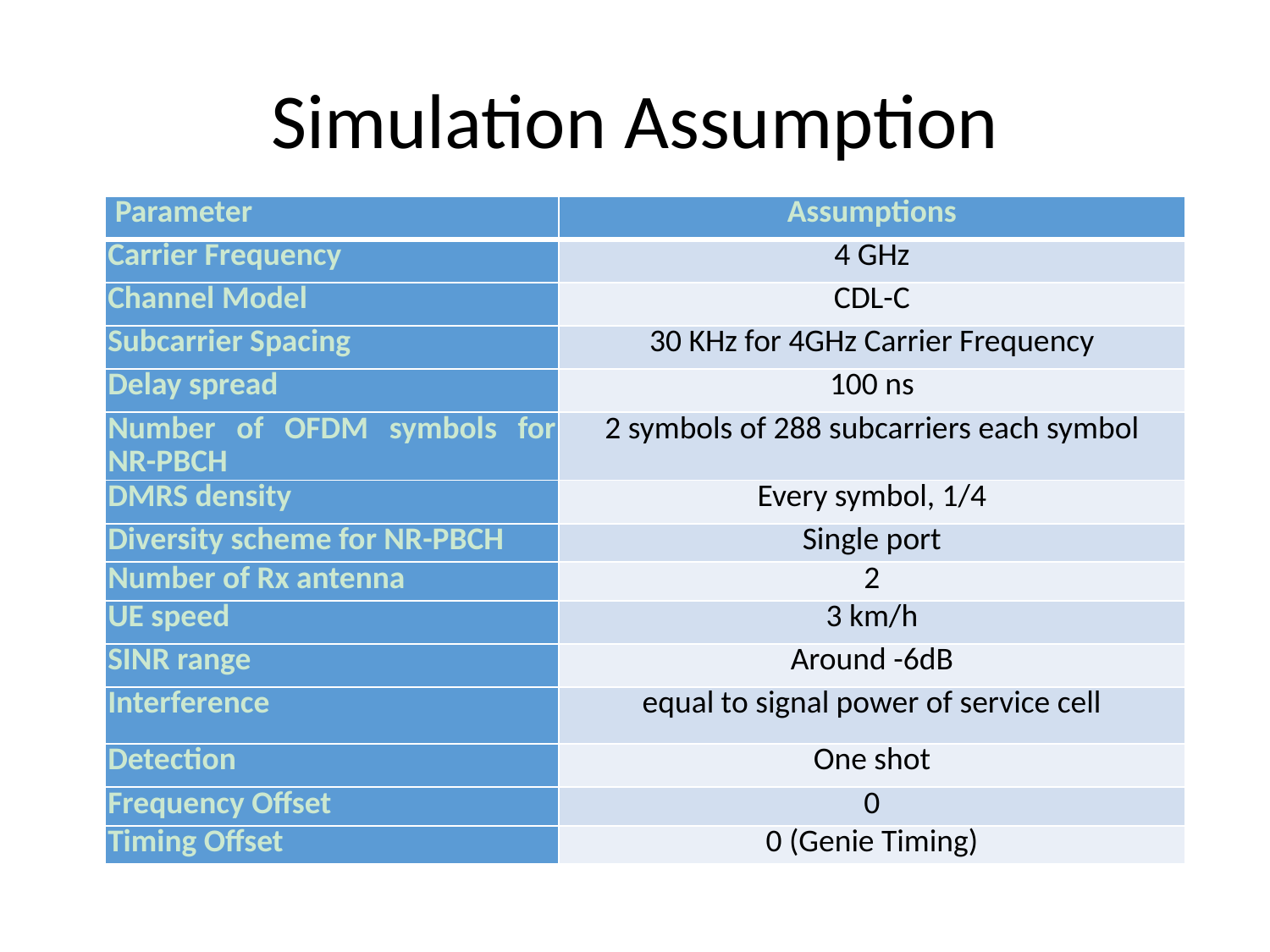

# Simulation Assumption
| Parameter | Assumptions |
| --- | --- |
| Carrier Frequency | 4 GHz |
| Channel Model | CDL-C |
| Subcarrier Spacing | 30 KHz for 4GHz Carrier Frequency |
| Delay spread | 100 ns |
| Number of OFDM symbols for NR-PBCH | 2 symbols of 288 subcarriers each symbol |
| DMRS density | Every symbol, 1/4 |
| Diversity scheme for NR-PBCH | Single port |
| Number of Rx antenna | 2 |
| UE speed | 3 km/h |
| SINR range | Around -6dB |
| Interference | equal to signal power of service cell |
| Detection | One shot |
| Frequency Offset | 0 |
| Timing Offset | 0 (Genie Timing) |